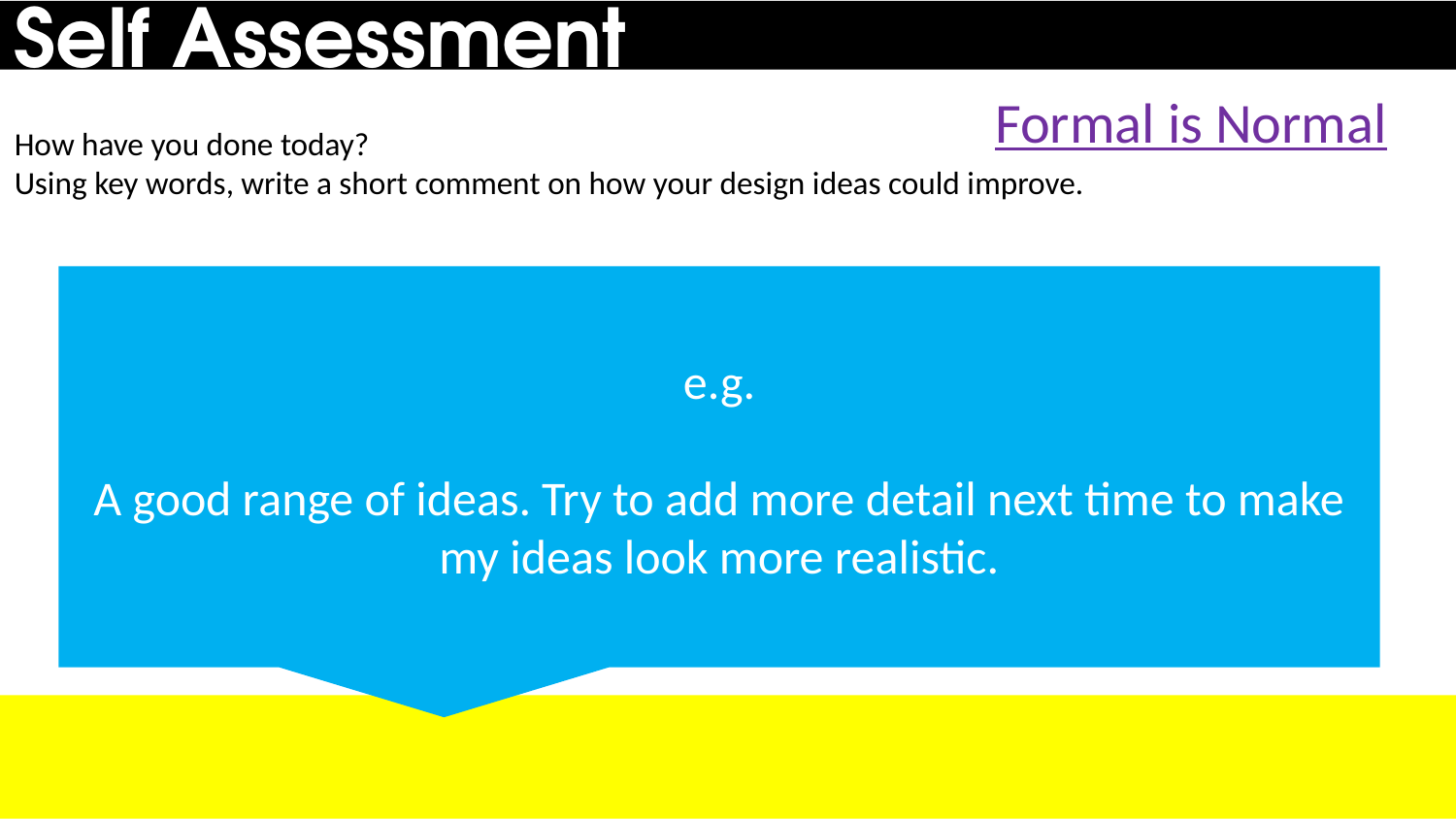

Self Assessment
Formal is Normal
How have you done today?
Using key words, write a short comment on how your design ideas could improve.
e.g.

A good range of ideas. Try to add more detail next time to make my ideas look more realistic.